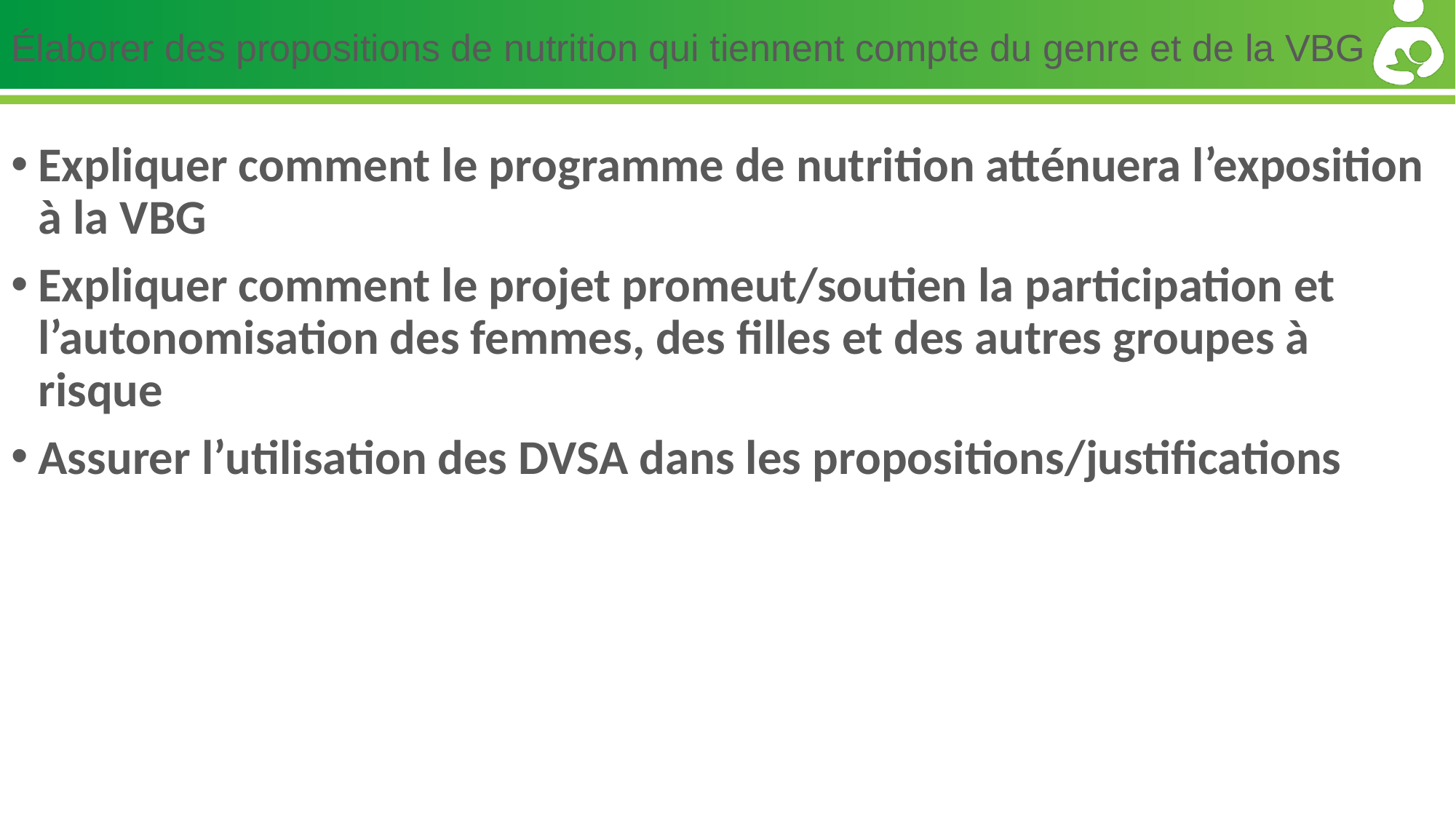

# Élaborer des propositions de nutrition qui tiennent compte du genre et de la VBG
Expliquer comment le programme de nutrition atténuera l’exposition à la VBG
Expliquer comment le projet promeut/soutien la participation et l’autonomisation des femmes, des filles et des autres groupes à risque
Assurer l’utilisation des DVSA dans les propositions/justifications